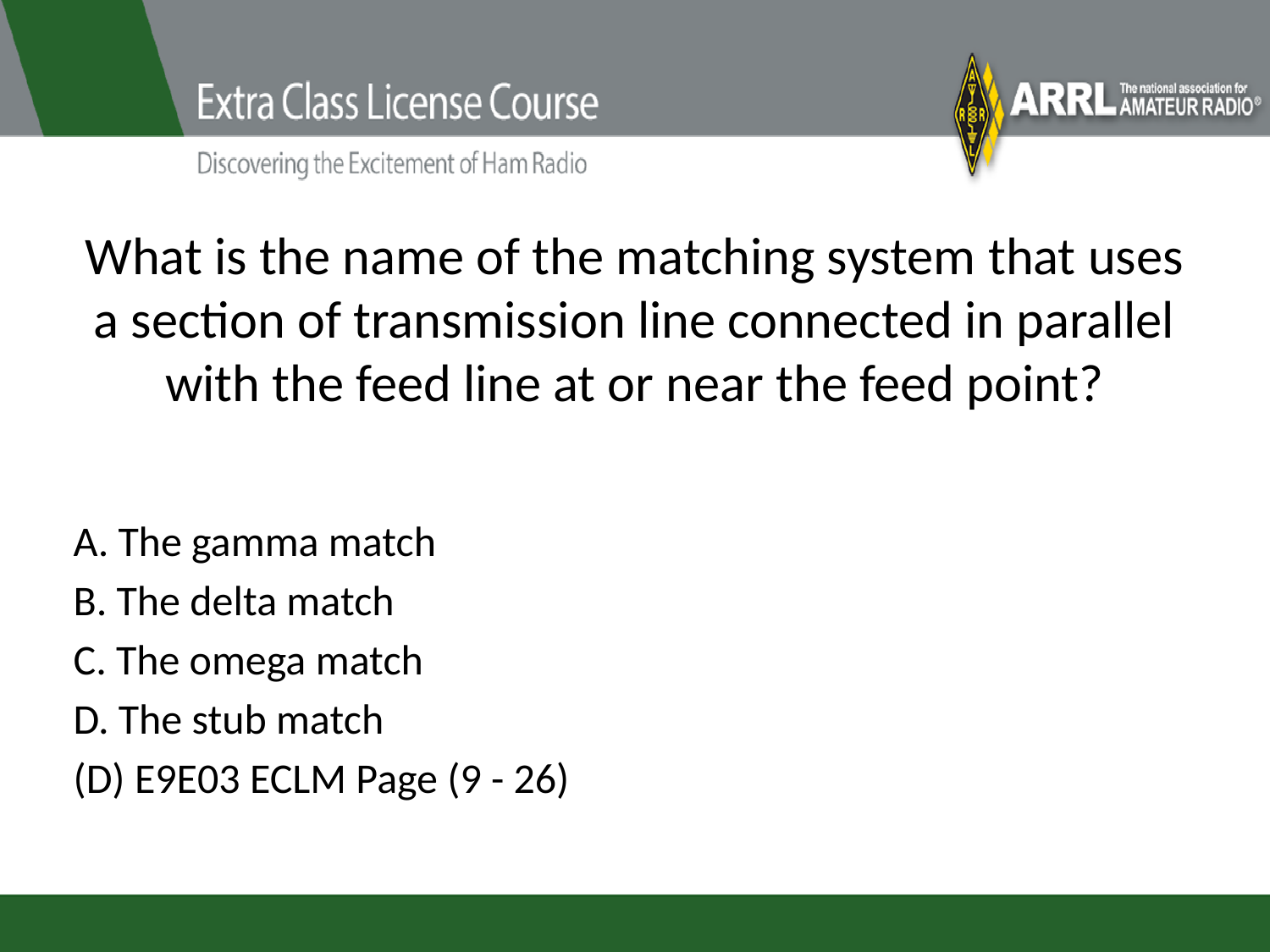

# What is the name of the matching system that uses a section of transmission line connected in parallel with the feed line at or near the feed point?
A. The gamma match
B. The delta match
C. The omega match
D. The stub match
(D) E9E03 ECLM Page (9 - 26)